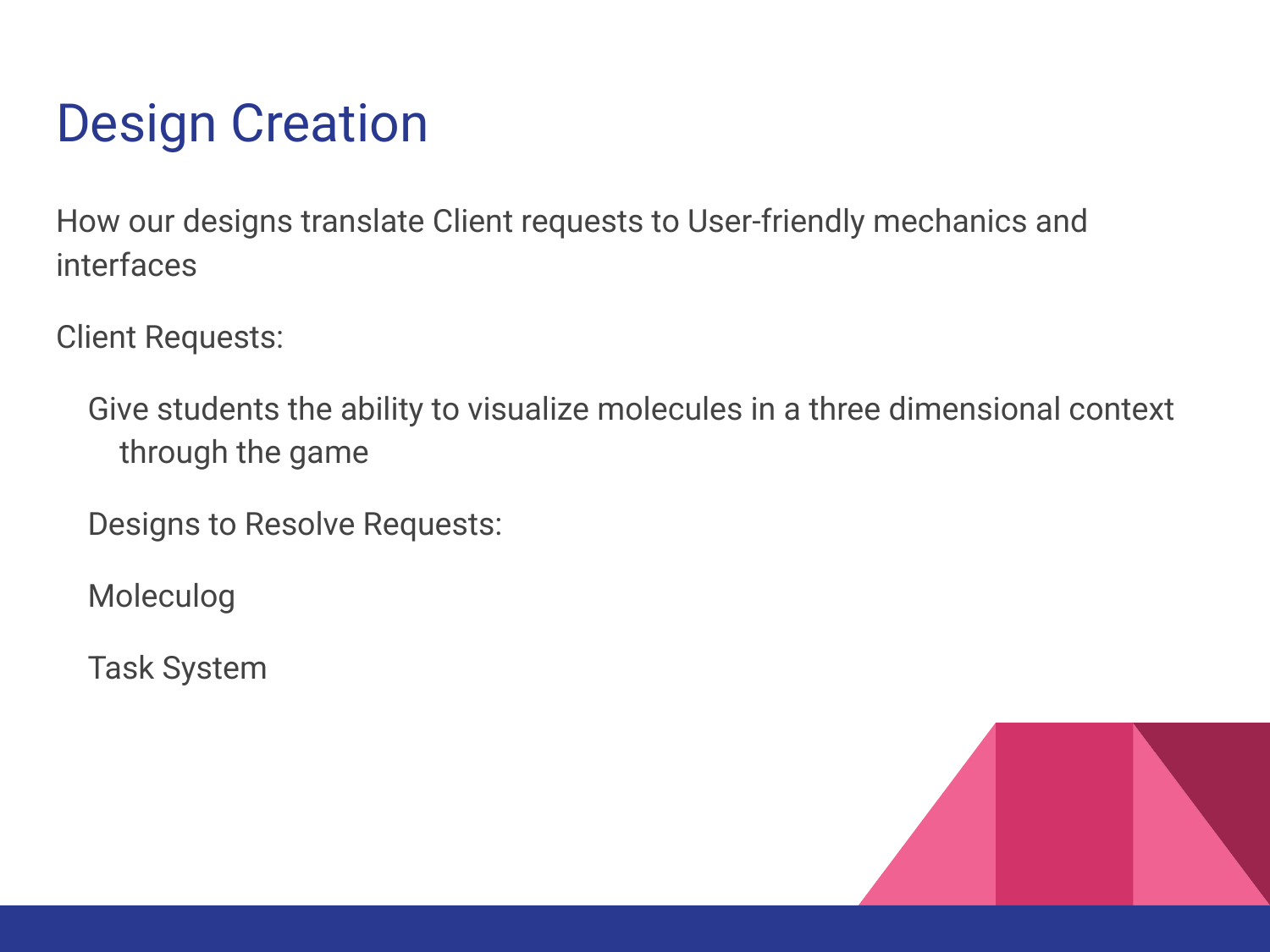

# Design Creation
How our designs translate Client requests to User-friendly mechanics and interfaces
Client Requests:
Give students the ability to visualize molecules in a three dimensional context through the game
Designs to Resolve Requests:
Moleculog
Task System